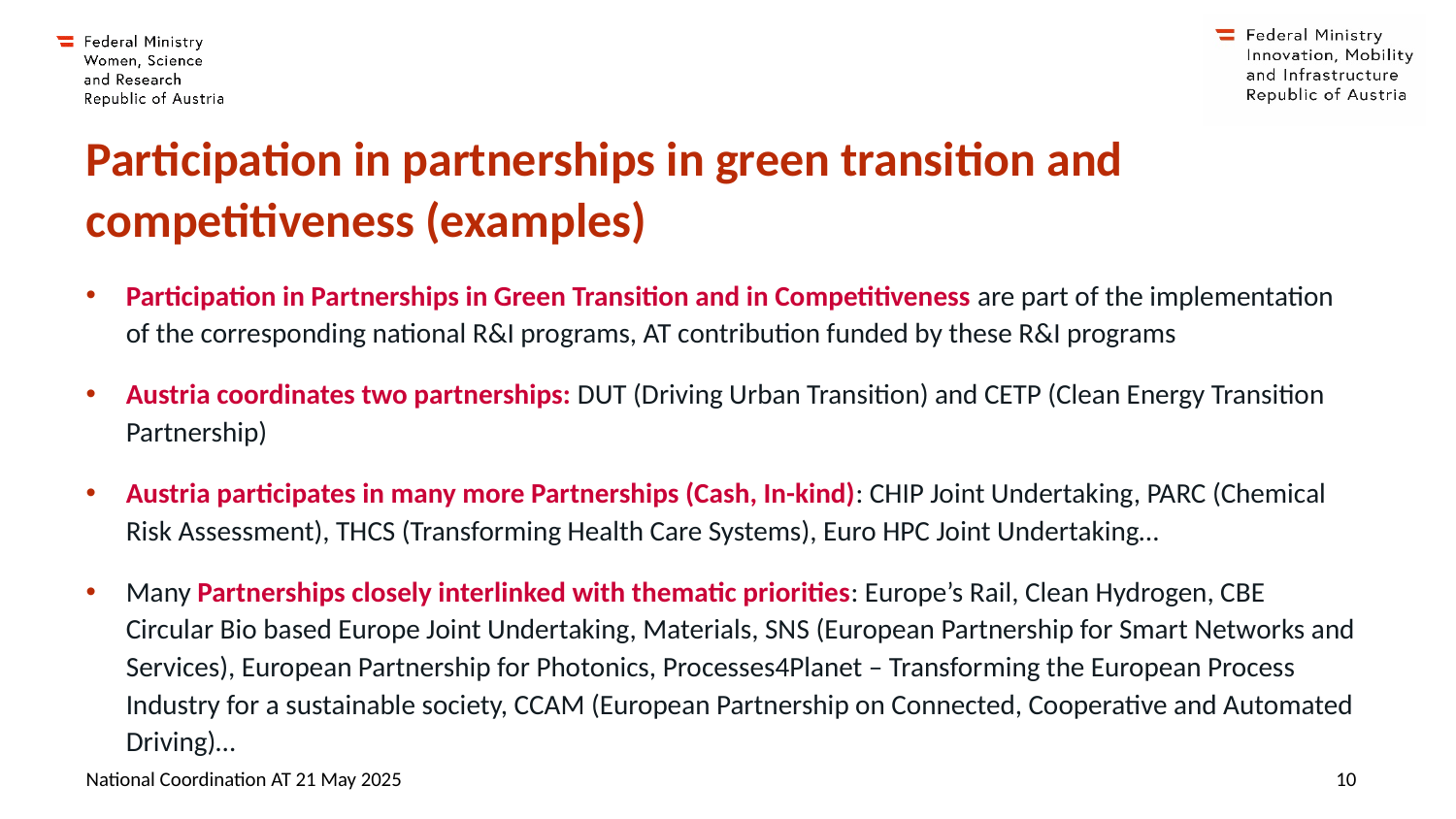

# Participation in partnerships in green transition and competitiveness (examples)
Participation in Partnerships in Green Transition and in Competitiveness are part of the implementation of the corresponding national R&I programs, AT contribution funded by these R&I programs
Austria coordinates two partnerships: DUT (Driving Urban Transition) and CETP (Clean Energy Transition Partnership)
Austria participates in many more Partnerships (Cash, In-kind): CHIP Joint Undertaking, PARC (Chemical Risk Assessment), THCS (Transforming Health Care Systems), Euro HPC Joint Undertaking…
Many Partnerships closely interlinked with thematic priorities: Europe’s Rail, Clean Hydrogen, CBE Circular Bio based Europe Joint Undertaking, Materials, SNS (European Partnership for Smart Networks and Services), European Partnership for Photonics, Processes4Planet – Transforming the European Process Industry for a sustainable society, CCAM (European Partnership on Connected, Cooperative and Automated Driving)…
National Coordination AT 21 May 2025
10